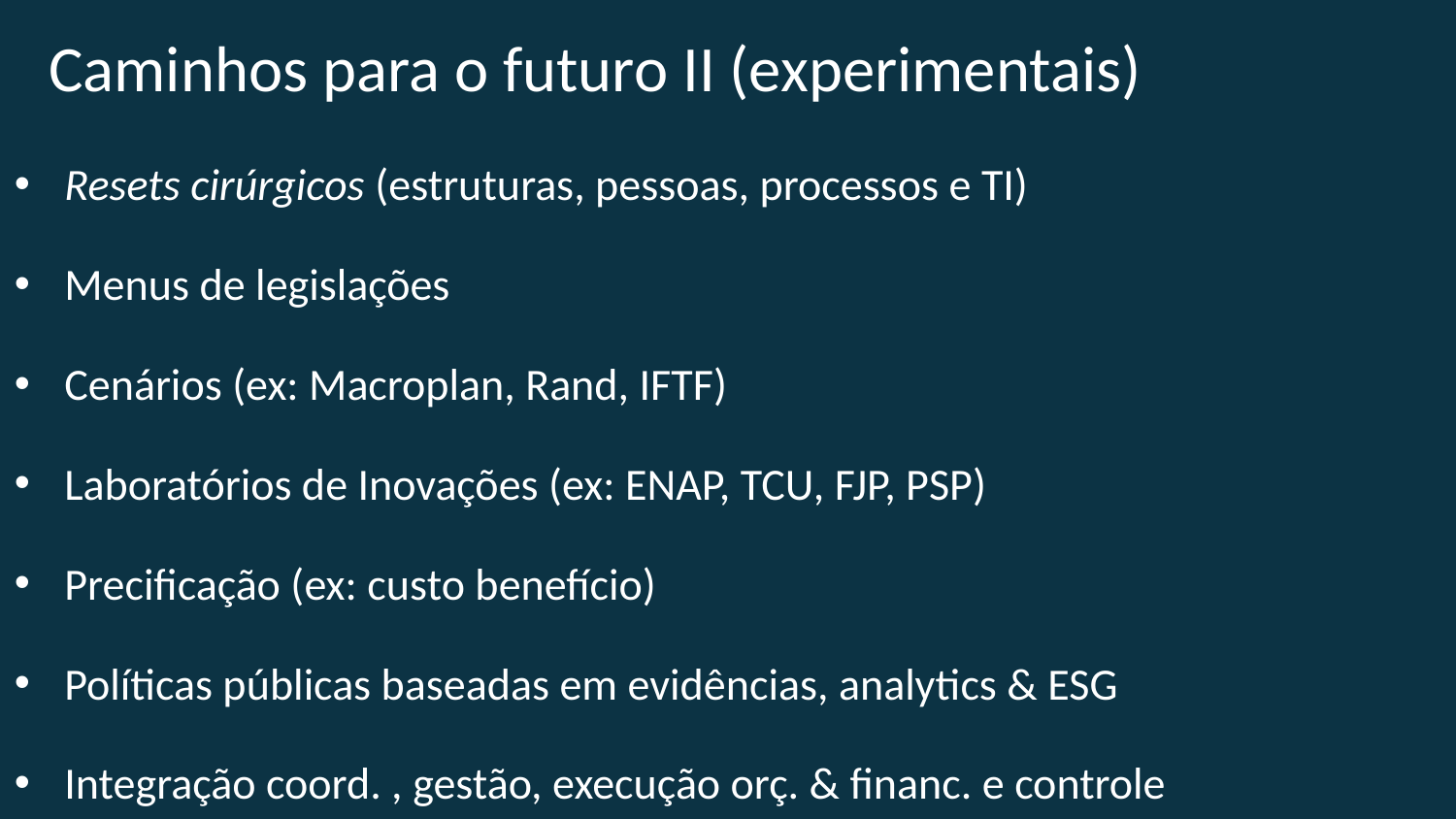

Caminhos para o futuro II (experimentais)
Resets cirúrgicos (estruturas, pessoas, processos e TI)
Menus de legislações
Cenários (ex: Macroplan, Rand, IFTF)
Laboratórios de Inovações (ex: ENAP, TCU, FJP, PSP)
Precificação (ex: custo benefício)
Políticas públicas baseadas em evidências, analytics & ESG
Integração coord. , gestão, execução orç. & financ. e controle